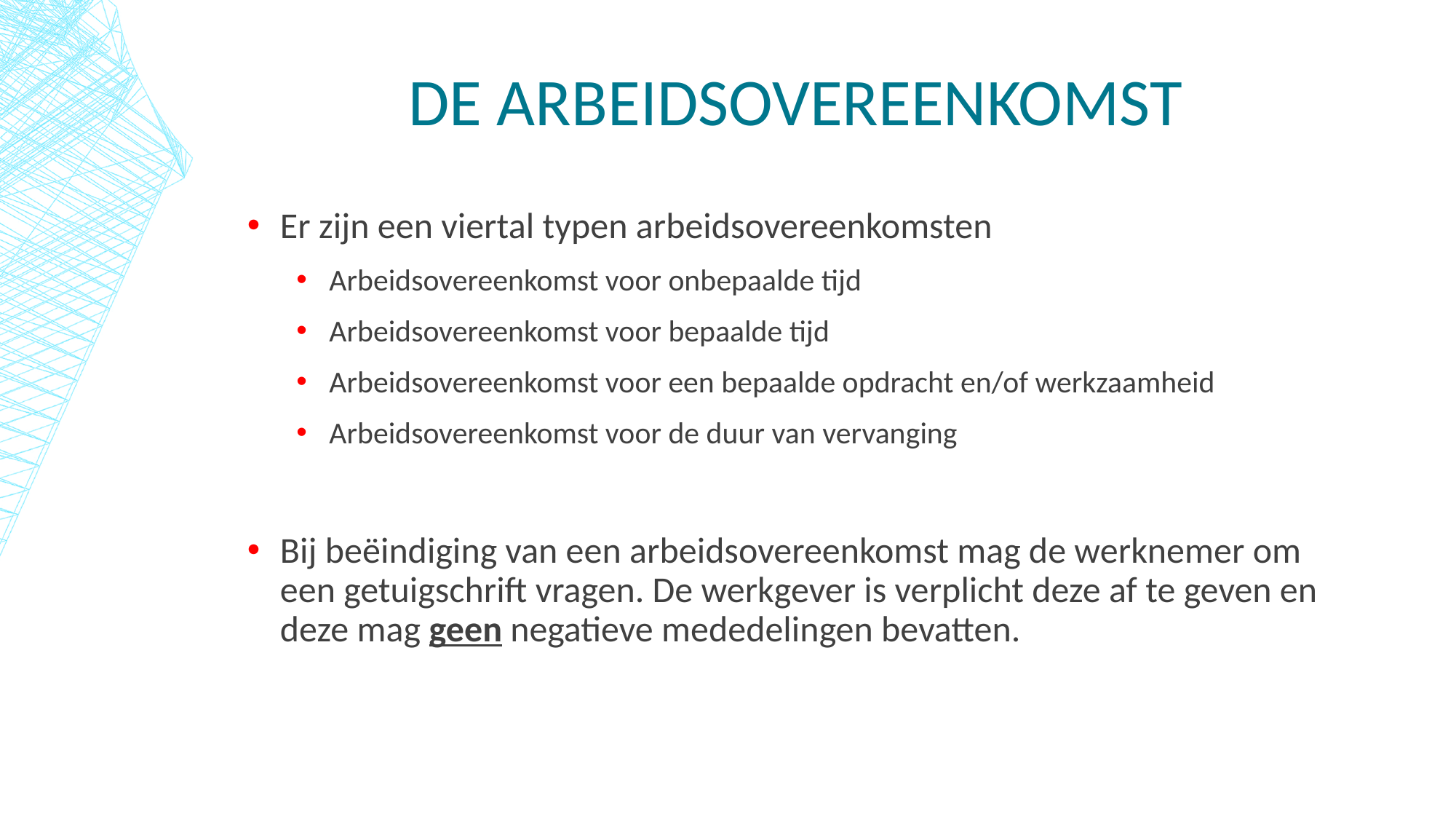

# De arbeidsovereenkomst
Er zijn een viertal typen arbeidsovereenkomsten
Arbeidsovereenkomst voor onbepaalde tijd
Arbeidsovereenkomst voor bepaalde tijd
Arbeidsovereenkomst voor een bepaalde opdracht en/of werkzaamheid
Arbeidsovereenkomst voor de duur van vervanging

Bij beëindiging van een arbeidsovereenkomst mag de werknemer om een getuigschrift vragen. De werkgever is verplicht deze af te geven en deze mag geen negatieve mededelingen bevatten.